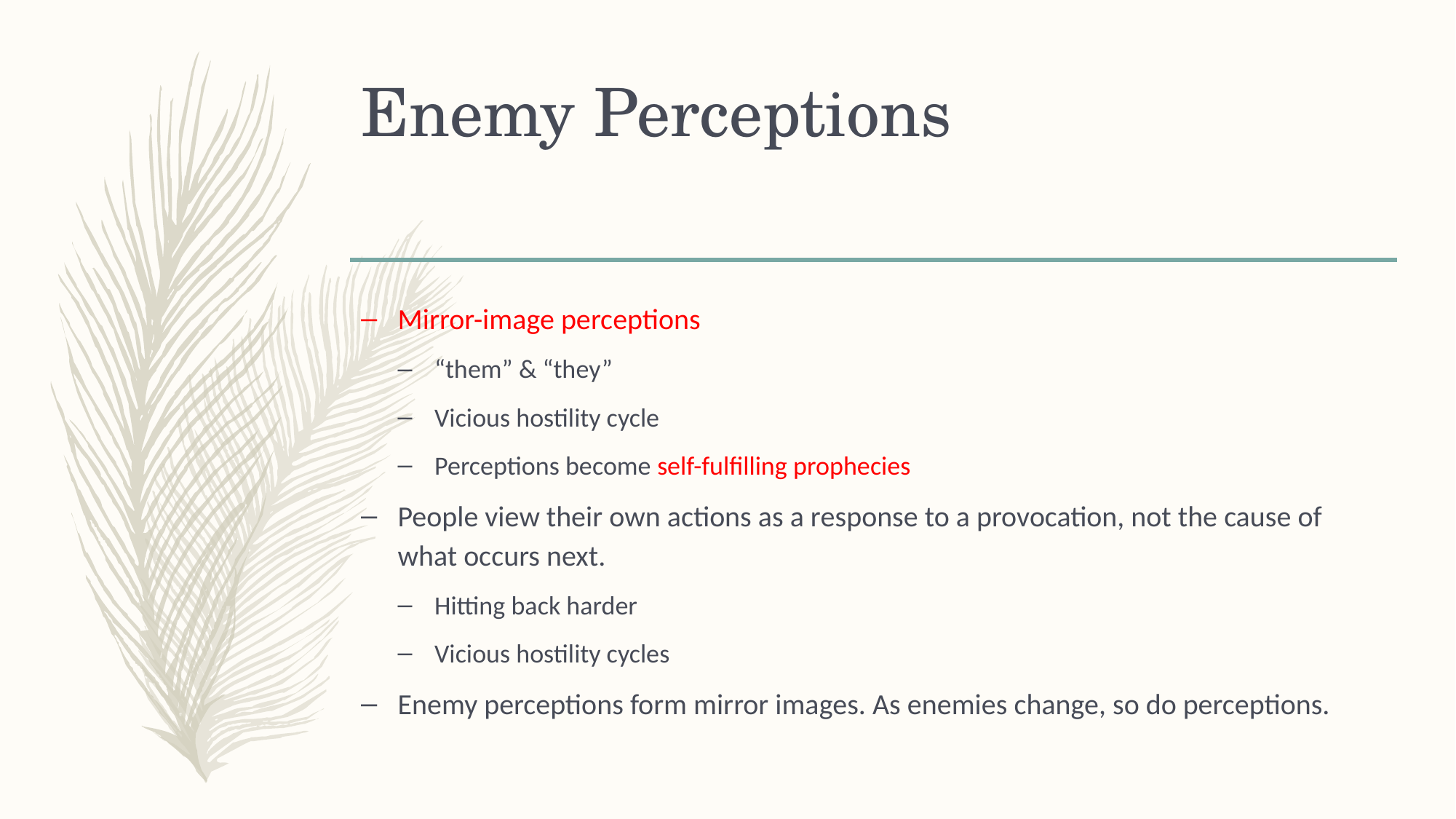

# Enemy Perceptions
Mirror-image perceptions
“them” & “they”
Vicious hostility cycle
Perceptions become self-fulfilling prophecies
People view their own actions as a response to a provocation, not the cause of what occurs next.
Hitting back harder
Vicious hostility cycles
Enemy perceptions form mirror images. As enemies change, so do perceptions.